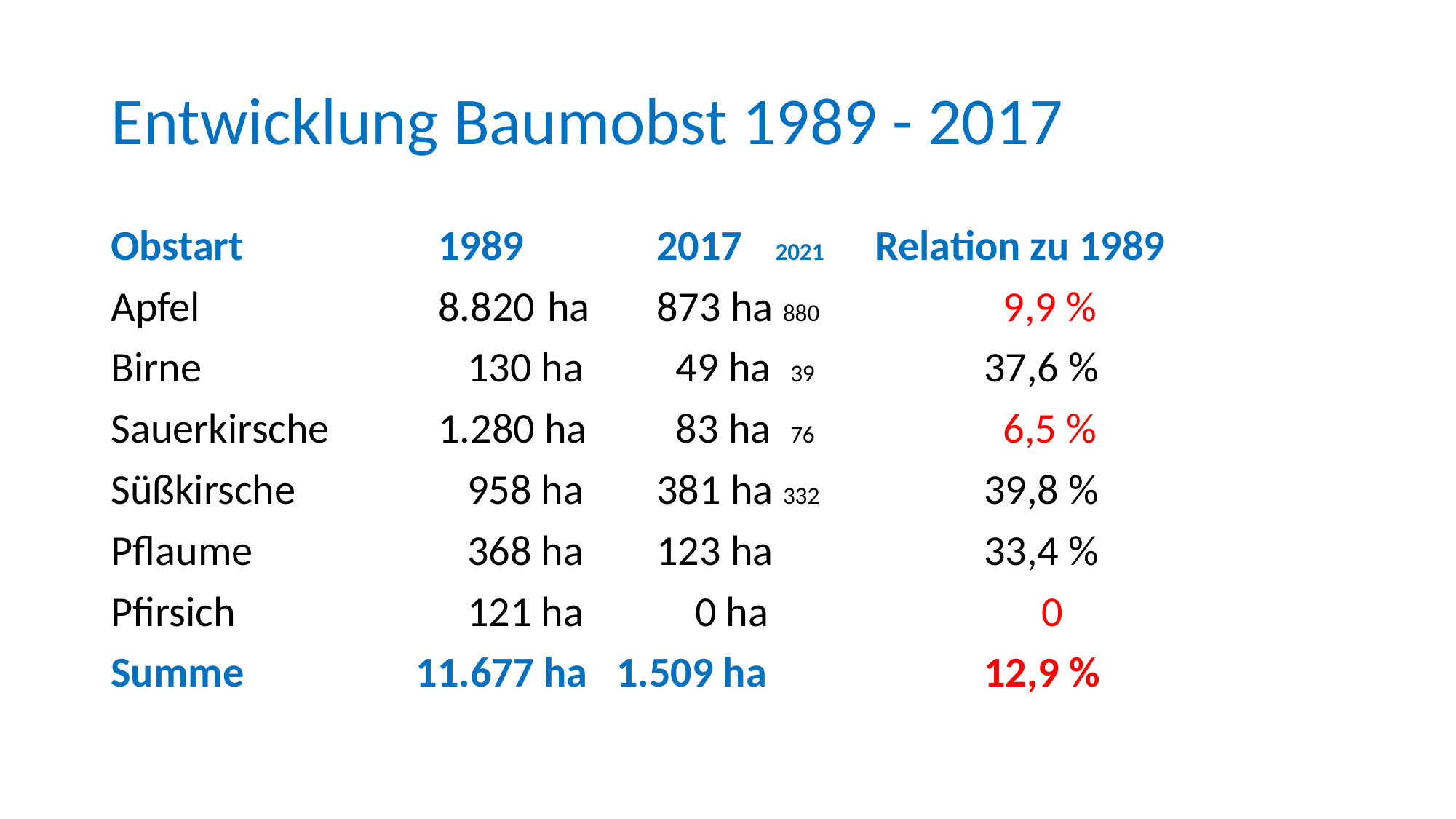

# Entwicklung Baumobst 1989 - 2017
Obstart		1989		2017	 2021	Relation zu 1989
Apfel			8.820	ha	873 ha 880		  9,9 %
Birne 			   130 ha	  49 ha  39		37,6 %
Sauerkirsche	1.280 ha	  83 ha  76		  6,5 %
Süßkirsche		   958 ha	381 ha 332		39,8 %
Pflaume		   368 ha	123 ha		33,4 %
Pfirsich		   121 ha	    0 ha		      0
Summe	         11.677 ha   1.509 ha		12,9 %